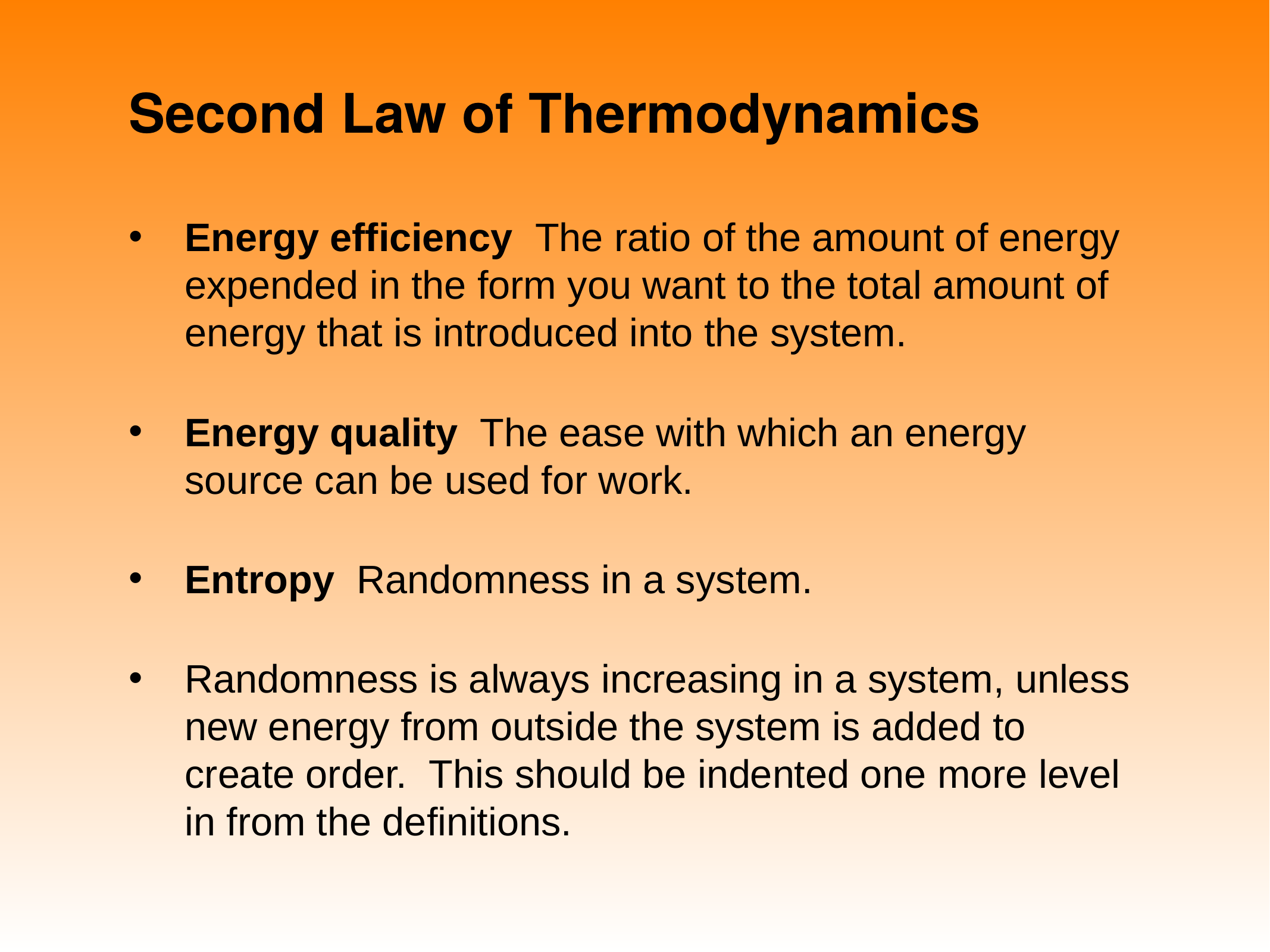

# Second Law of Thermodynamics
Energy efficiency  The ratio of the amount of energy expended in the form you want to the total amount of energy that is introduced into the system.
Energy quality  The ease with which an energy source can be used for work.
Entropy  Randomness in a system.
Randomness is always increasing in a system, unless new energy from outside the system is added to create order.  This should be indented one more level in from the definitions.